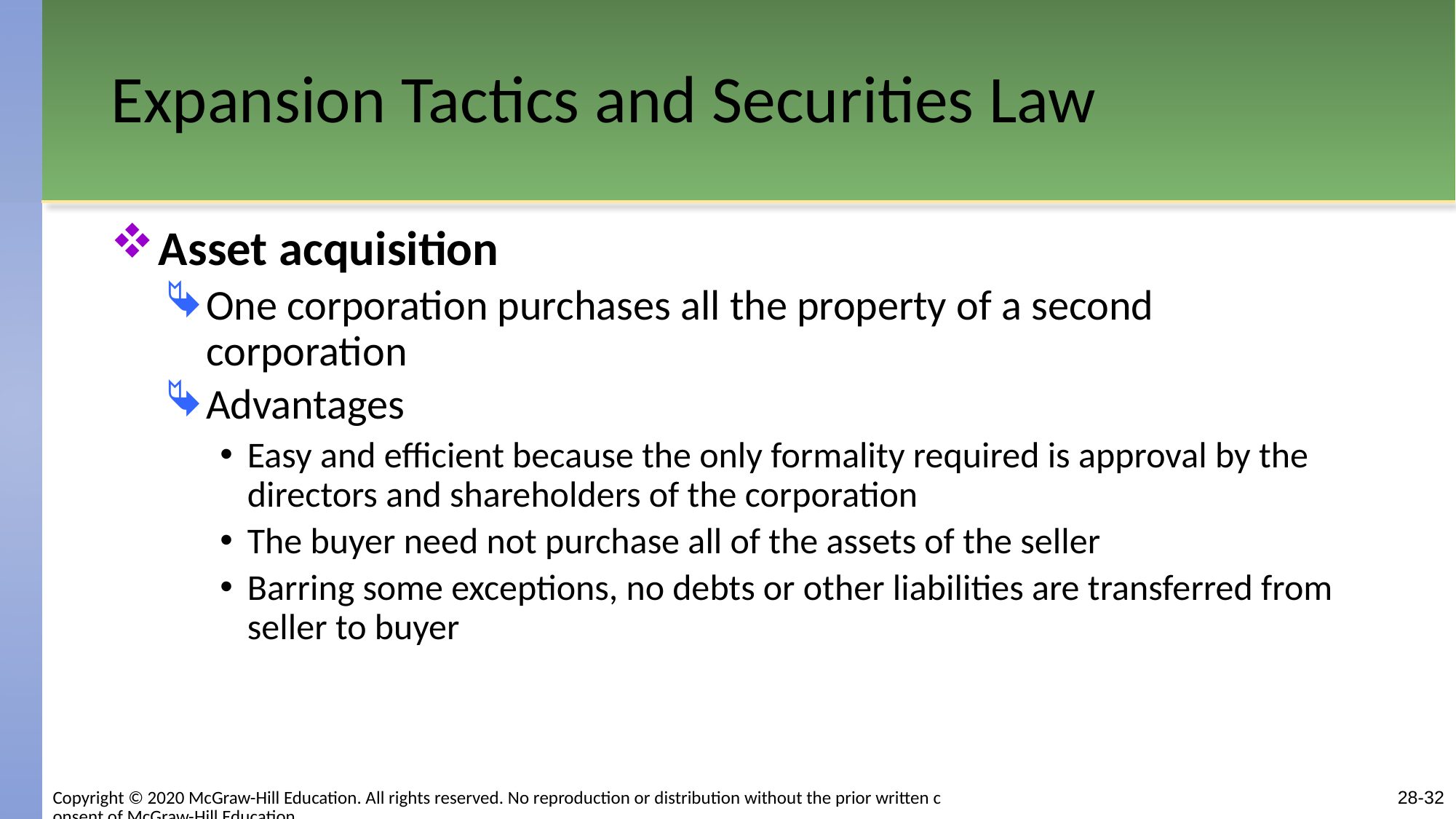

# Expansion Tactics and Securities Law
Asset acquisition
One corporation purchases all the property of a second corporation
Advantages
Easy and efficient because the only formality required is approval by the directors and shareholders of the corporation
The buyer need not purchase all of the assets of the seller
Barring some exceptions, no debts or other liabilities are transferred from seller to buyer
Copyright © 2020 McGraw-Hill Education. All rights reserved. No reproduction or distribution without the prior written consent of McGraw-Hill Education.
28-32